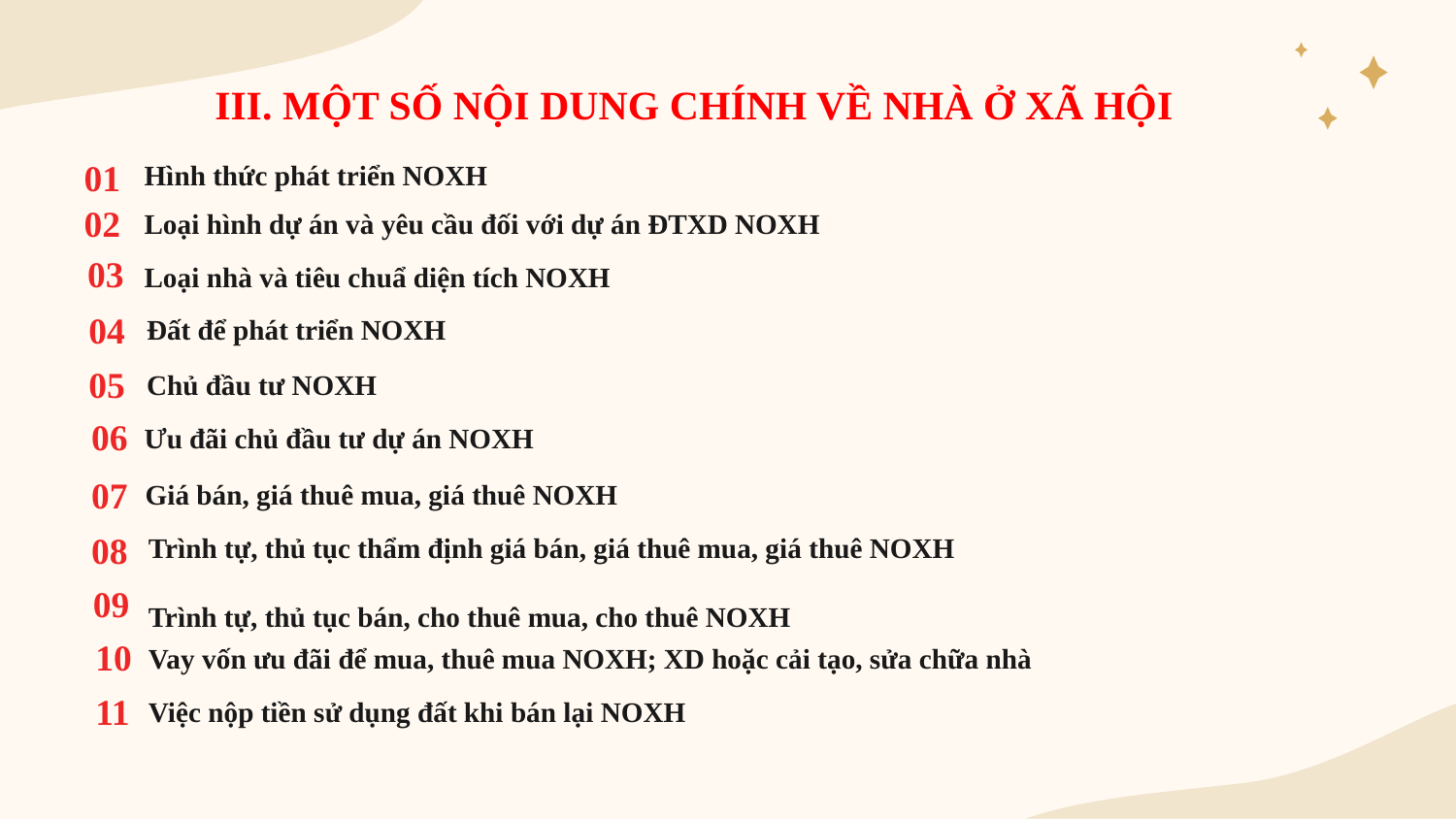

III. MỘT SỐ NỘI DUNG CHÍNH VỀ NHÀ Ở XÃ HỘI
# Hình thức phát triển NOXH
01
02
Loại hình dự án và yêu cầu đối với dự án ĐTXD NOXH
Loại nhà và tiêu chuẩ diện tích NOXH
03
Đất để phát triển NOXH
04
Chủ đầu tư NOXH
05
Ưu đãi chủ đầu tư dự án NOXH
06
  Giá bán, giá thuê mua, giá thuê NOXH
07
Trình tự, thủ tục thẩm định giá bán, giá thuê mua, giá thuê NOXH
08
Trình tự, thủ tục bán, cho thuê mua, cho thuê NOXH
09
Vay vốn ưu đãi để mua, thuê mua NOXH; XD hoặc cải tạo, sửa chữa nhà
10
Việc nộp tiền sử dụng đất khi bán lại NOXH
11